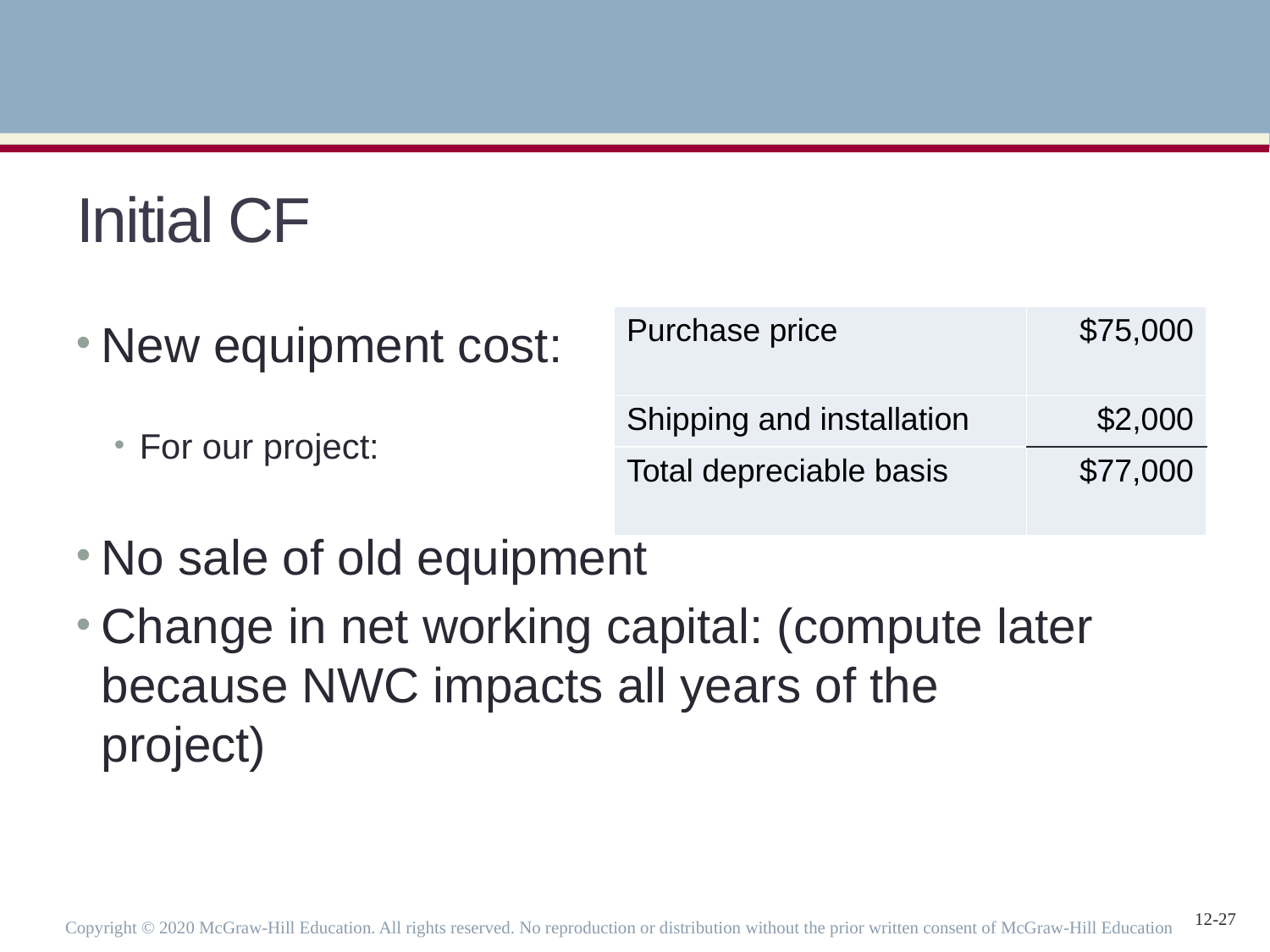

Initial CF
New equipment cost:

For our project:

No sale of old equipment
Change in net working capital: (compute later because NWC impacts all years of the project)
| Purchase price | $75,000 |
| --- | --- |
| Shipping and installation | $2,000 |
| Total depreciable basis | $77,000 |
Copyright © 2020 McGraw-Hill Education. All rights reserved. No reproduction or distribution without the prior written consent of McGraw-Hill Education